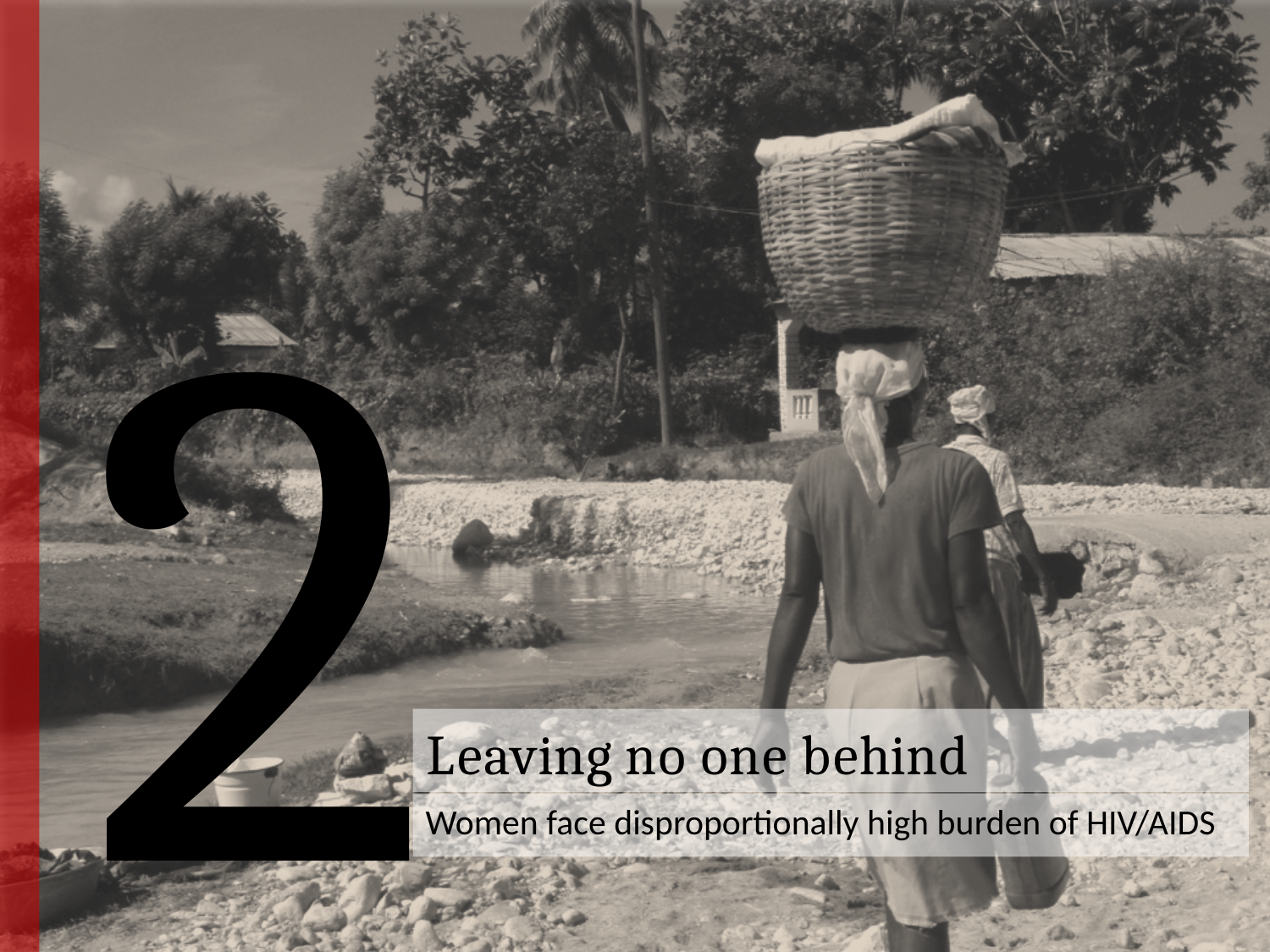

2
# Leaving no one behind
Women face disproportionally high burden of HIV/AIDS